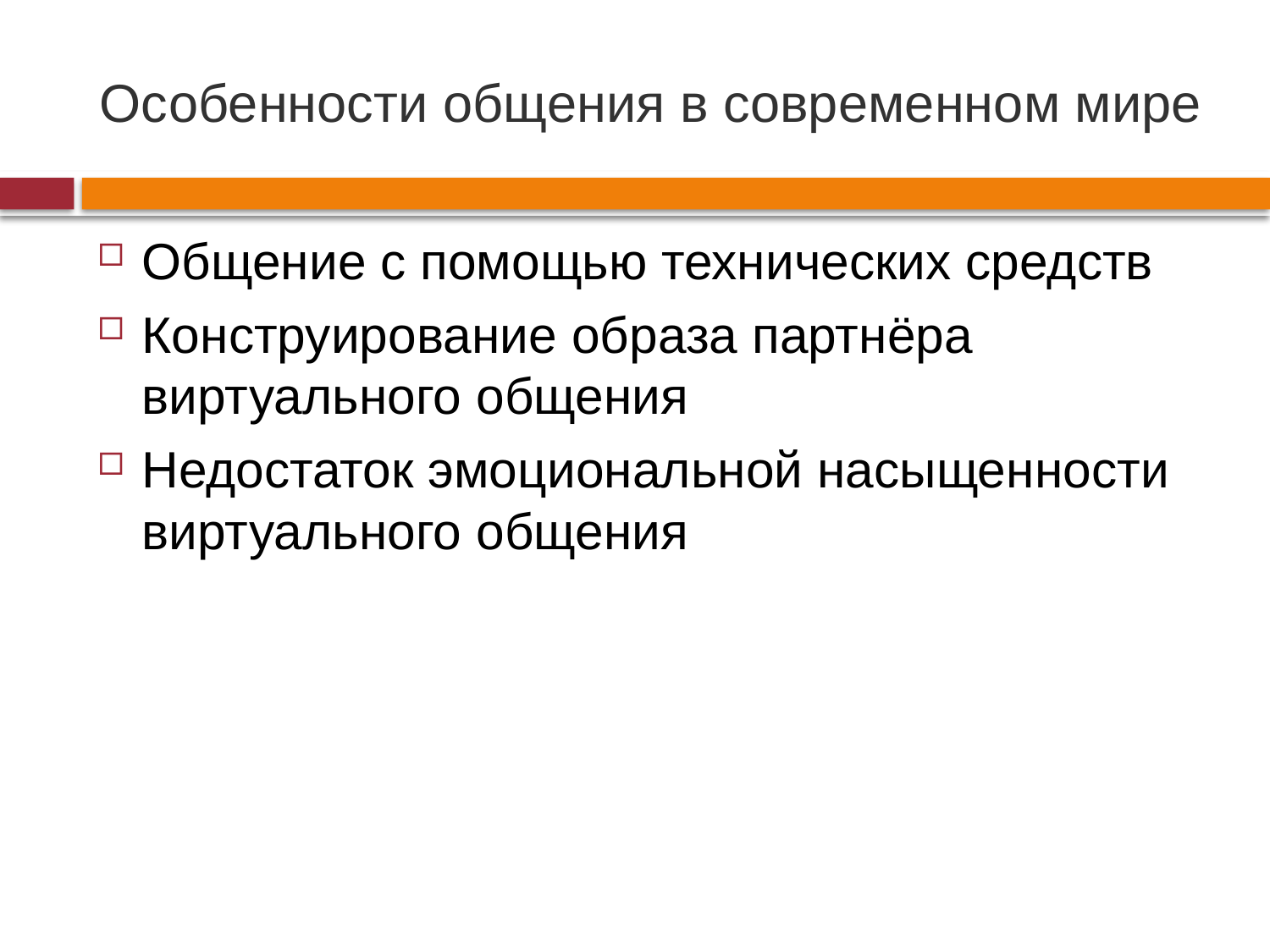

# Особенности общения в современном мире
Общение с помощью технических средств
Конструирование образа партнёра виртуального общения
Недостаток эмоциональной насыщенности виртуального общения